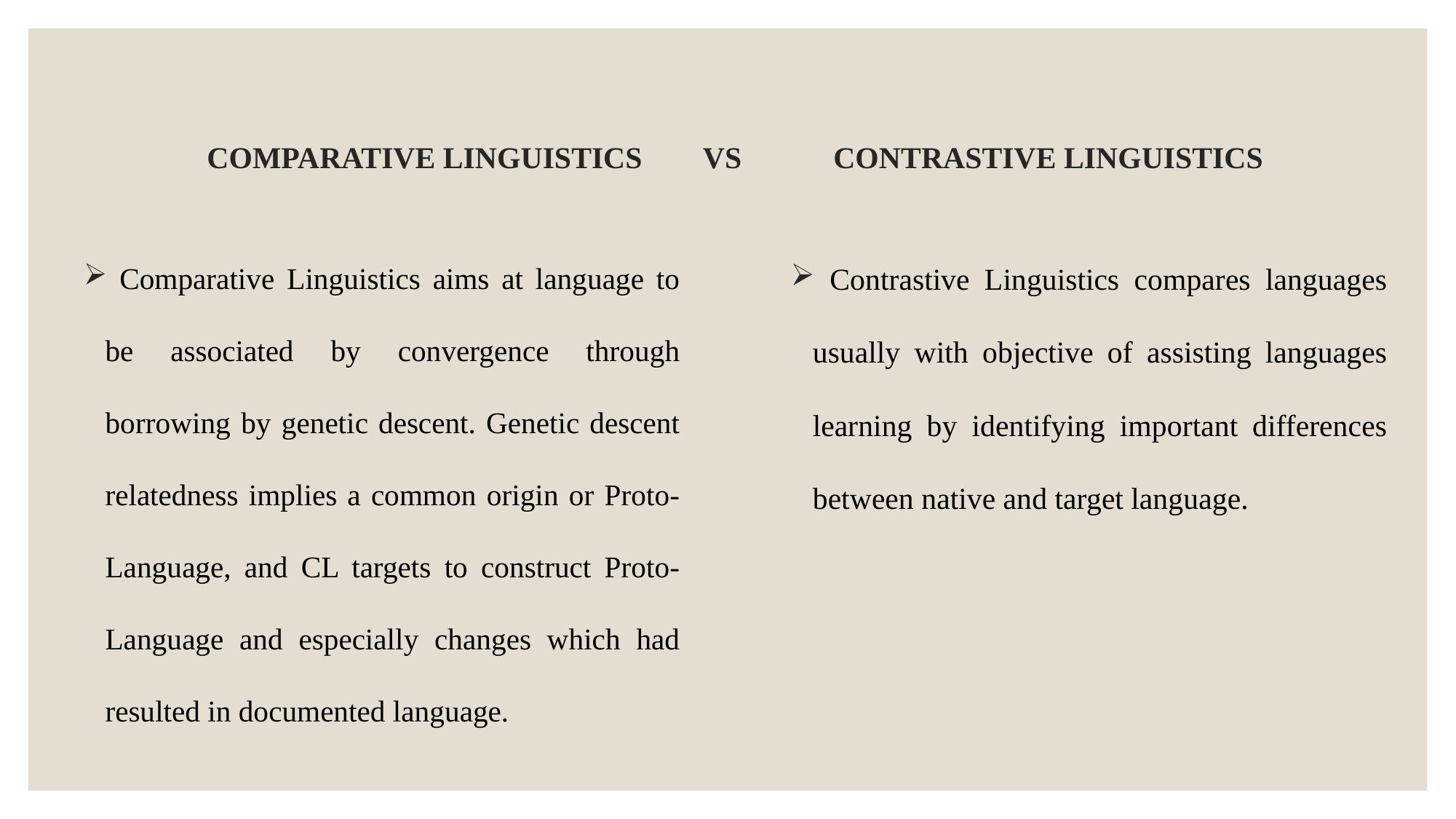

# COMPARATIVE LINGUISTICS        VS            CONTRASTIVE LINGUISTICS
 Comparative Linguistics aims at language to be associated by convergence through borrowing by genetic descent. Genetic descent relatedness implies a common origin or Proto-Language, and CL targets to construct Proto-Language and especially changes which had resulted in documented language.
 Contrastive Linguistics compares languages usually with objective of assisting languages learning by identifying important differences between native and target language.